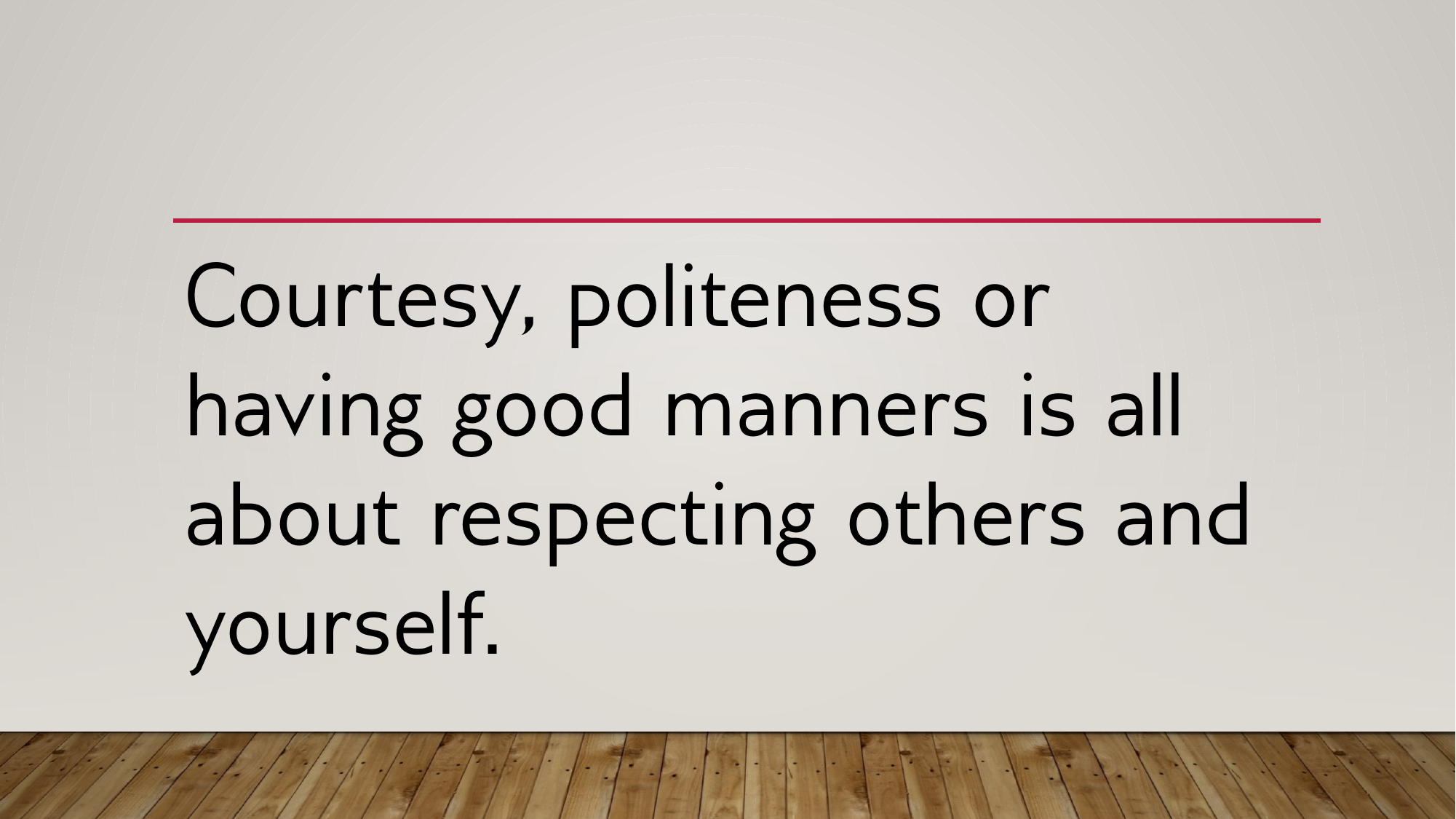

Courtesy, politeness or having good manners is all about respecting others and yourself.